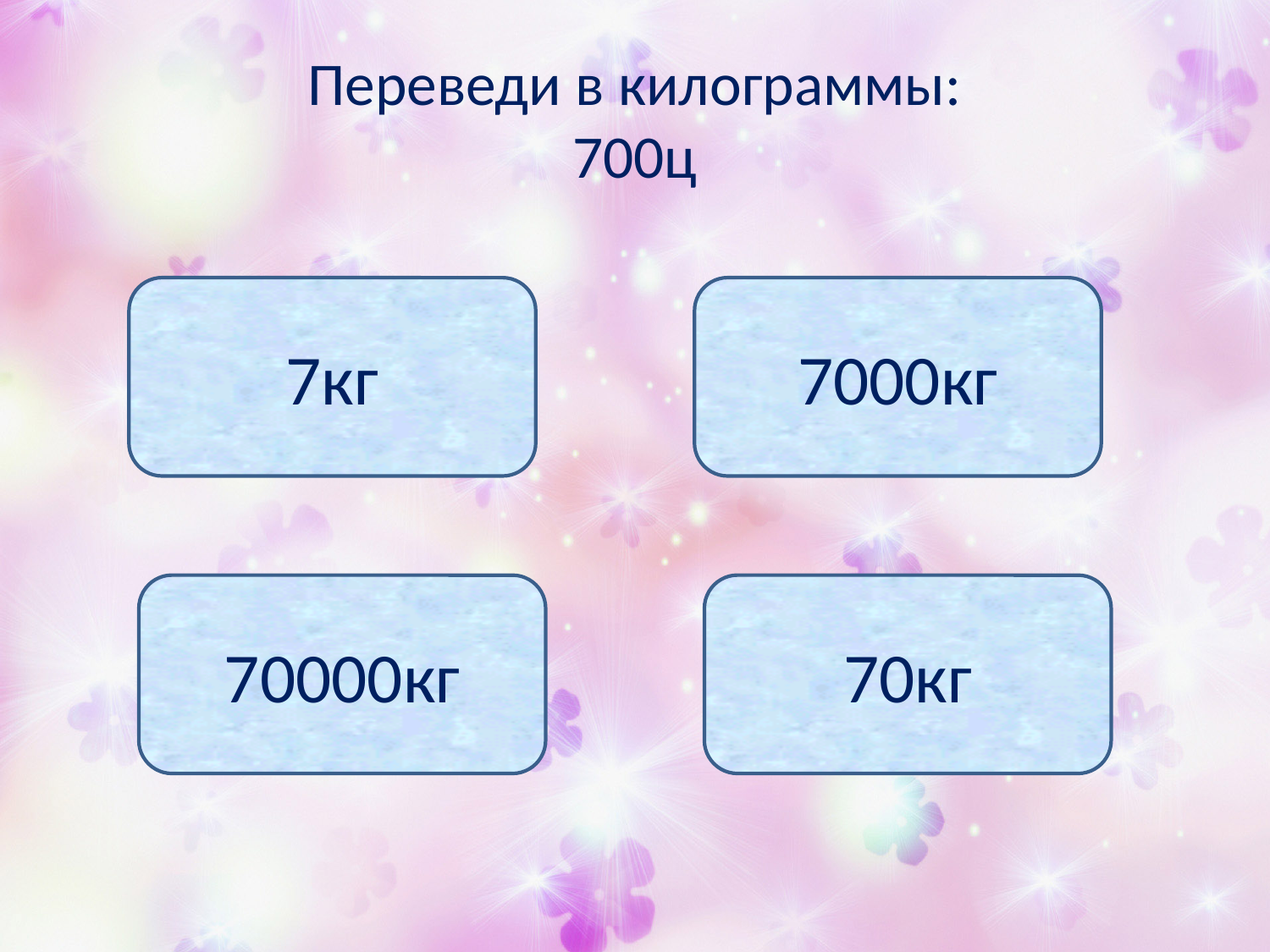

# Переведи в килограммы: 700ц
7кг
7000кг
70000кг
70кг